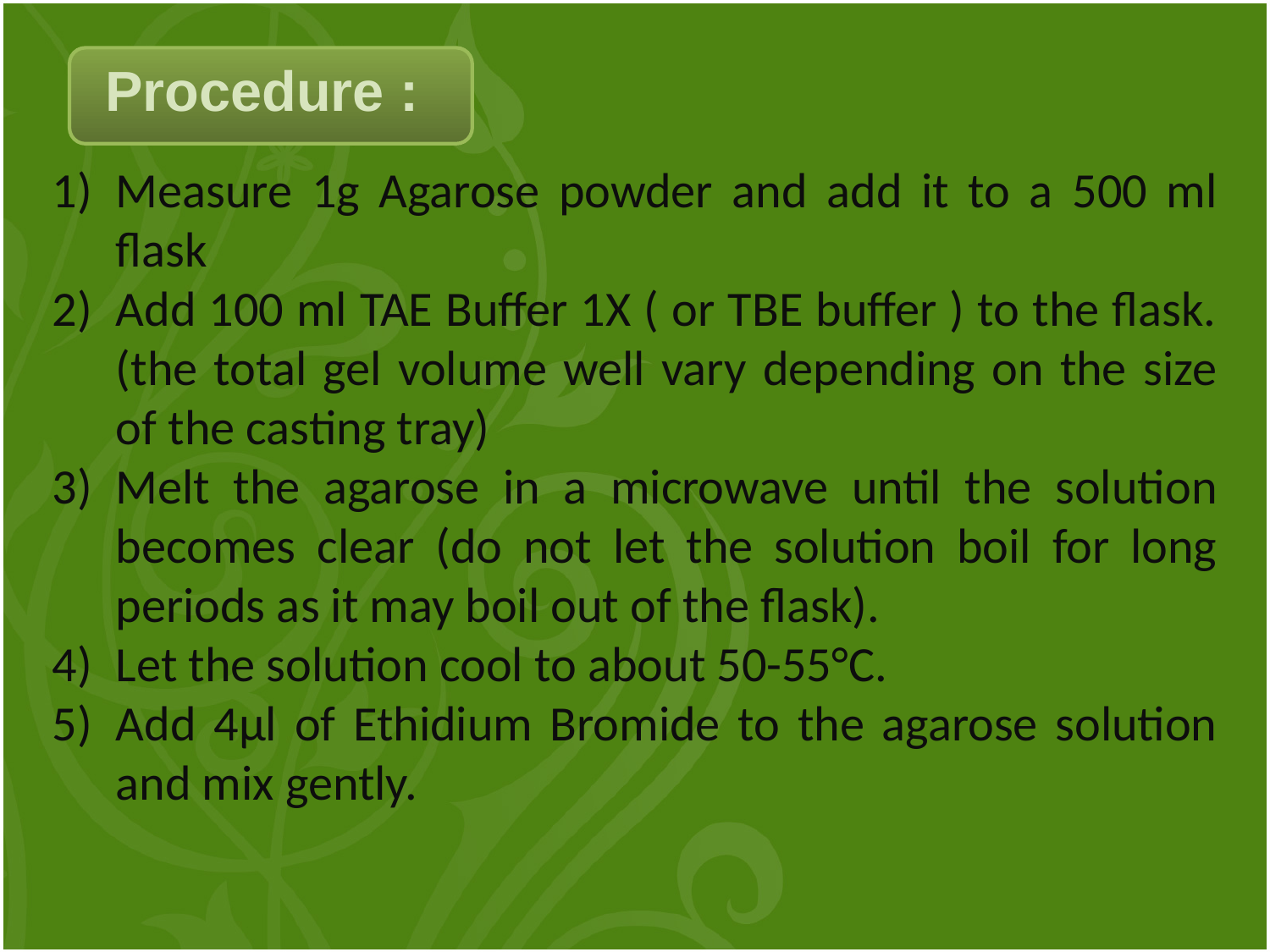

Procedure :
Measure 1g Agarose powder and add it to a 500 ml flask
Add 100 ml TAE Buffer 1X ( or TBE buffer ) to the flask. (the total gel volume well vary depending on the size of the casting tray)
Melt the agarose in a microwave until the solution becomes clear (do not let the solution boil for long periods as it may boil out of the flask).
Let the solution cool to about 50-55°C.
Add 4µl of Ethidium Bromide to the agarose solution and mix gently.